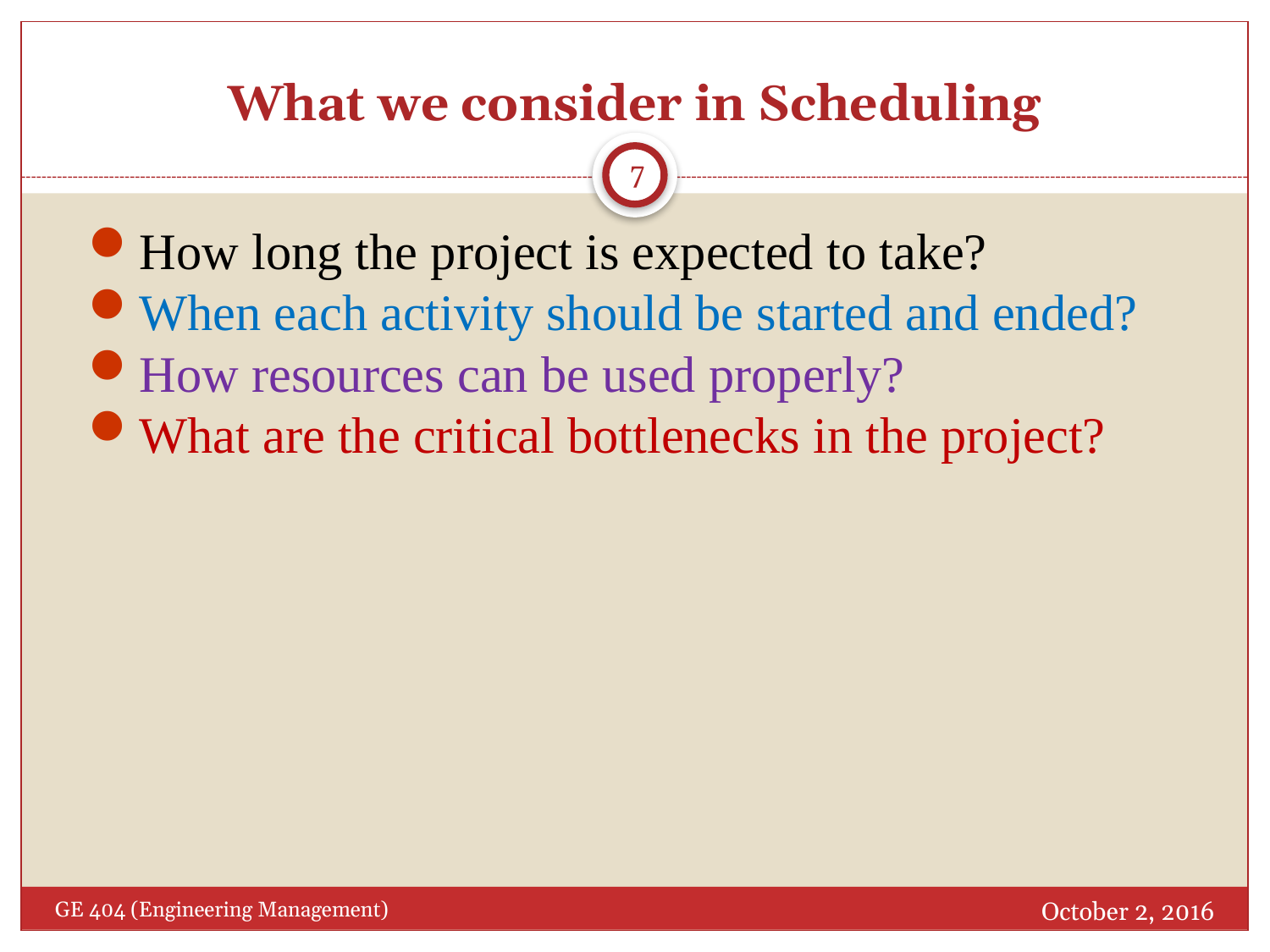

# What we consider in Scheduling
7
How long the project is expected to take?
When each activity should be started and ended?
How resources can be used properly?
What are the critical bottlenecks in the project?

October 2, 2016
GE 404 (Engineering Management)